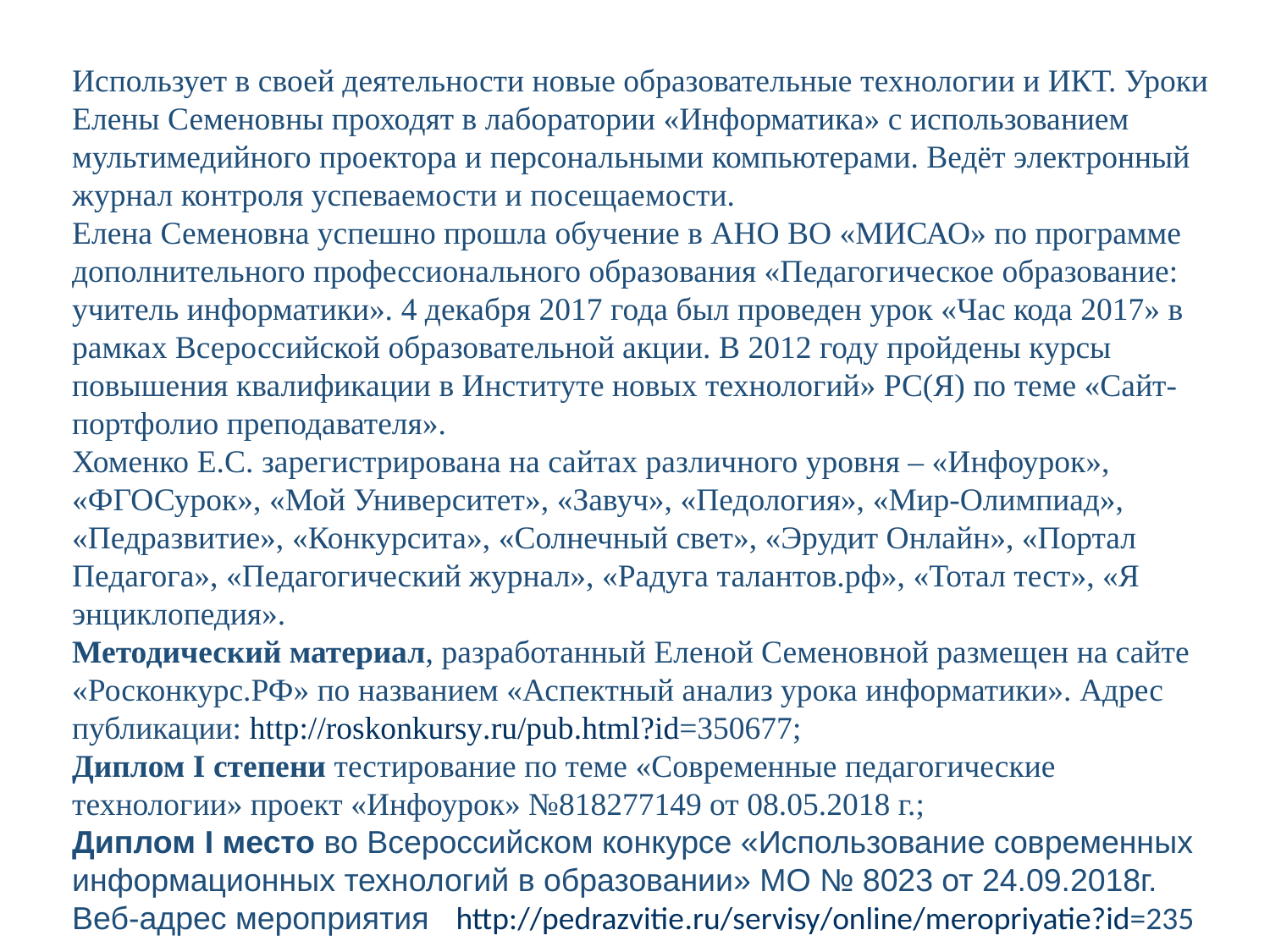

Использует в своей деятельности новые образовательные технологии и ИКТ. Уроки Елены Семеновны проходят в лаборатории «Информатика» с использованием мультимедийного проектора и персональными компьютерами. Ведёт электронный журнал контроля успеваемости и посещаемости.
Елена Семеновна успешно прошла обучение в АНО ВО «МИСАО» по программе дополнительного профессионального образования «Педагогическое образование: учитель информатики». 4 декабря 2017 года был проведен урок «Час кода 2017» в рамках Всероссийской образовательной акции. В 2012 году пройдены курсы повышения квалификации в Институте новых технологий» РС(Я) по теме «Сайт-портфолио преподавателя».
Хоменко Е.С. зарегистрирована на сайтах различного уровня – «Инфоурок», «ФГОСурок», «Мой Университет», «Завуч», «Педология», «Мир-Олимпиад», «Педразвитие», «Конкурсита», «Солнечный свет», «Эрудит Онлайн», «Портал Педагога», «Педагогический журнал», «Радуга талантов.рф», «Тотал тест», «Я энциклопедия».
Методический материал, разработанный Еленой Семеновной размещен на сайте «Росконкурс.РФ» по названием «Аспектный анализ урока информатики». Адрес публикации: http://roskonkursy.ru/pub.html?id=350677;
Диплом I степени тестирование по теме «Современные педагогические технологии» проект «Инфоурок» №818277149 от 08.05.2018 г.;
Диплом I место во Всероссийском конкурсе «Использование современных информационных технологий в образовании» МО № 8023 от 24.09.2018г. Веб-адрес мероприятия   http://pedrazvitie.ru/servisy/online/meropriyatie?id=235